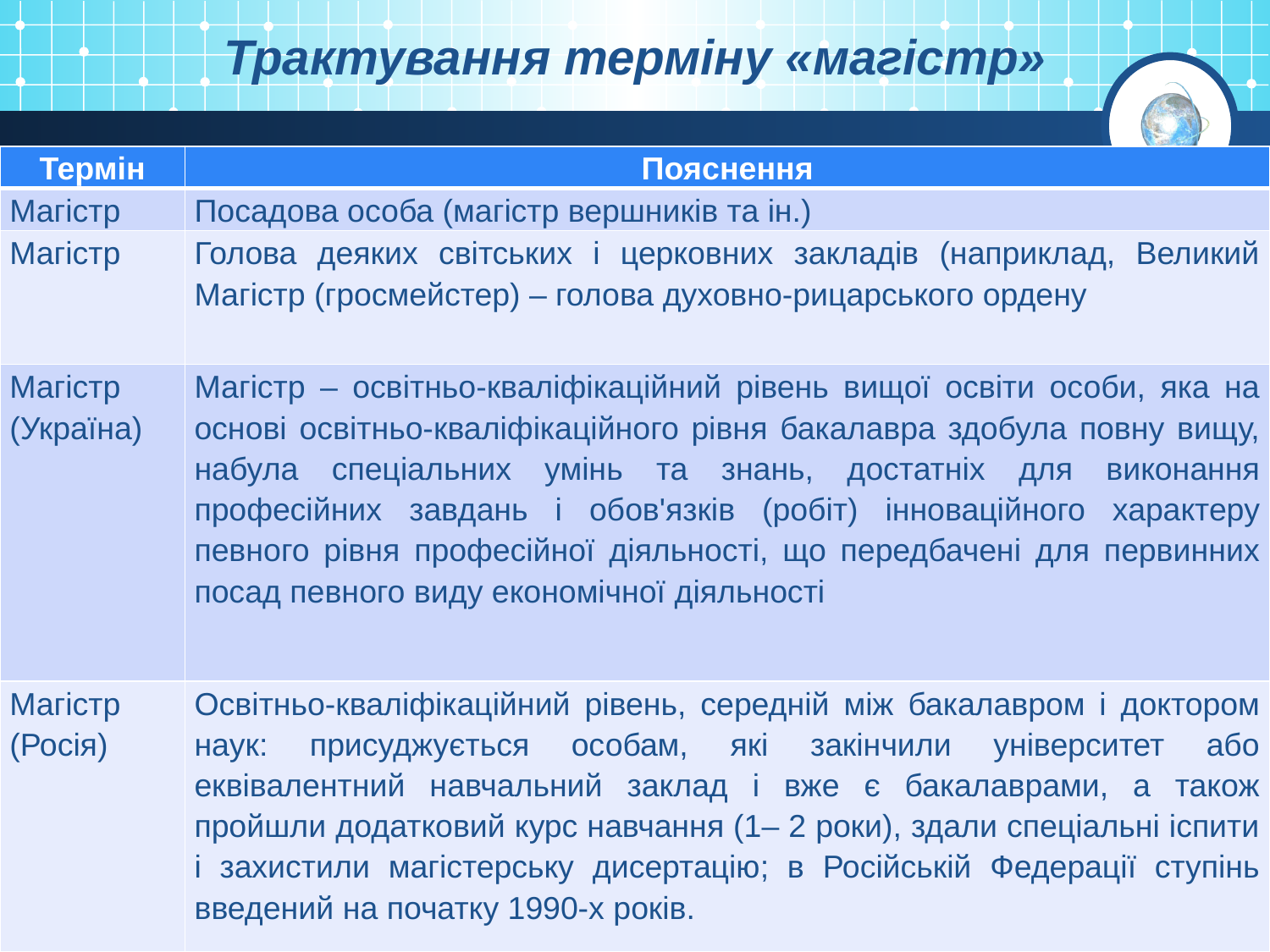

# Трактування терміну «магістр»
| Термін | Пояснення |
| --- | --- |
| Магістр | Посадова особа (магістр вершників та ін.) |
| Магістр | Голова деяких світських і церковних закладів (наприклад, Великий Магістр (гросмейстер) – голова духовно-рицарського ордену |
| Магістр (Україна) | Магістр – освітньо-кваліфікаційний рівень вищої освіти особи, яка на основі освітньо-кваліфікаційного рівня бакалавра здобула повну вищу, набула спеціальних умінь та знань, достатніх для виконання професійних завдань і обов'язків (робіт) інноваційного характеру певного рівня професійної діяльності, що передбачені для первинних посад певного виду економічної діяльності |
| Магістр (Росія) | Освітньо-кваліфікаційний рівень, середній між бакалавром і доктором наук: присуджується особам, які закінчили університет або еквівалентний навчальний заклад і вже є бакалаврами, а також пройшли додатковий курс навчання (1– 2 роки), здали спеціальні іспити і захистили магістерську дисертацію; в Російській Федерації ступінь введений на початку 1990-х років. |